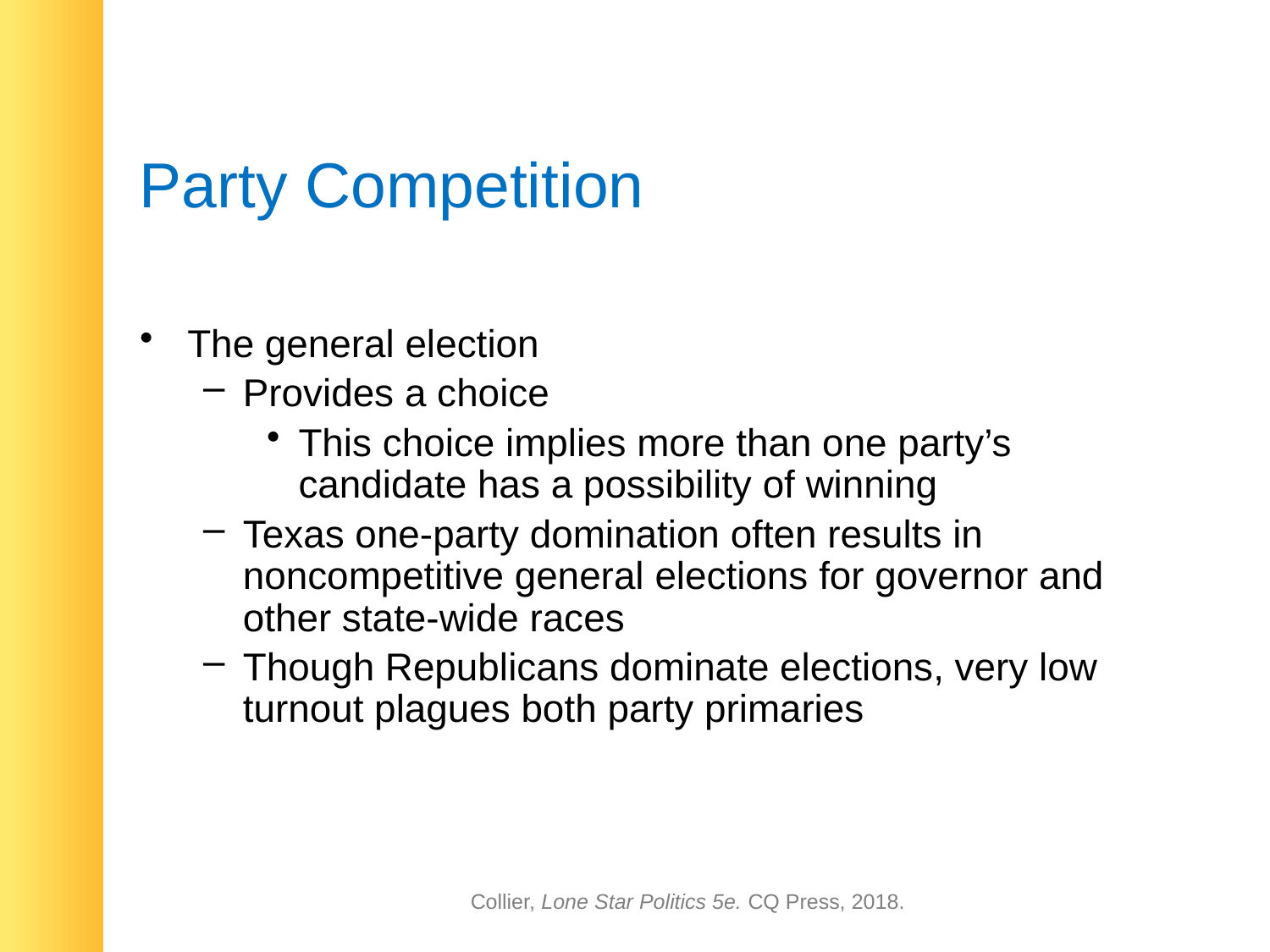

# Party Competition
The general election
Provides a choice
This choice implies more than one party’s candidate has a possibility of winning
Texas one-party domination often results in noncompetitive general elections for governor and other state-wide races
Though Republicans dominate elections, very low turnout plagues both party primaries
Collier, Lone Star Politics 5e. CQ Press, 2018.